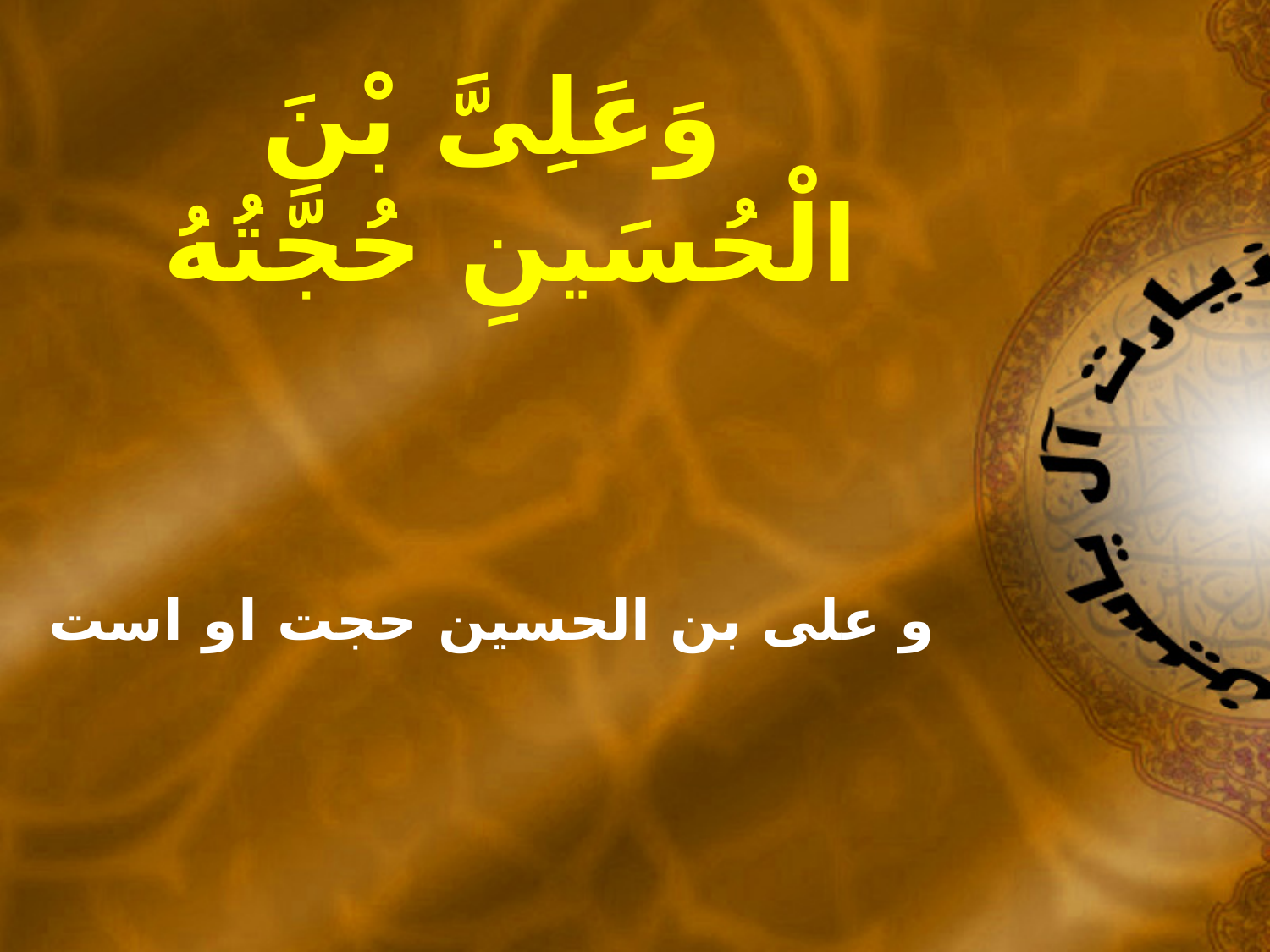

وَعَلِىَّ بْنَ الْحُسَينِ حُجَّتُهُ
و على بن الحسين حجت او است